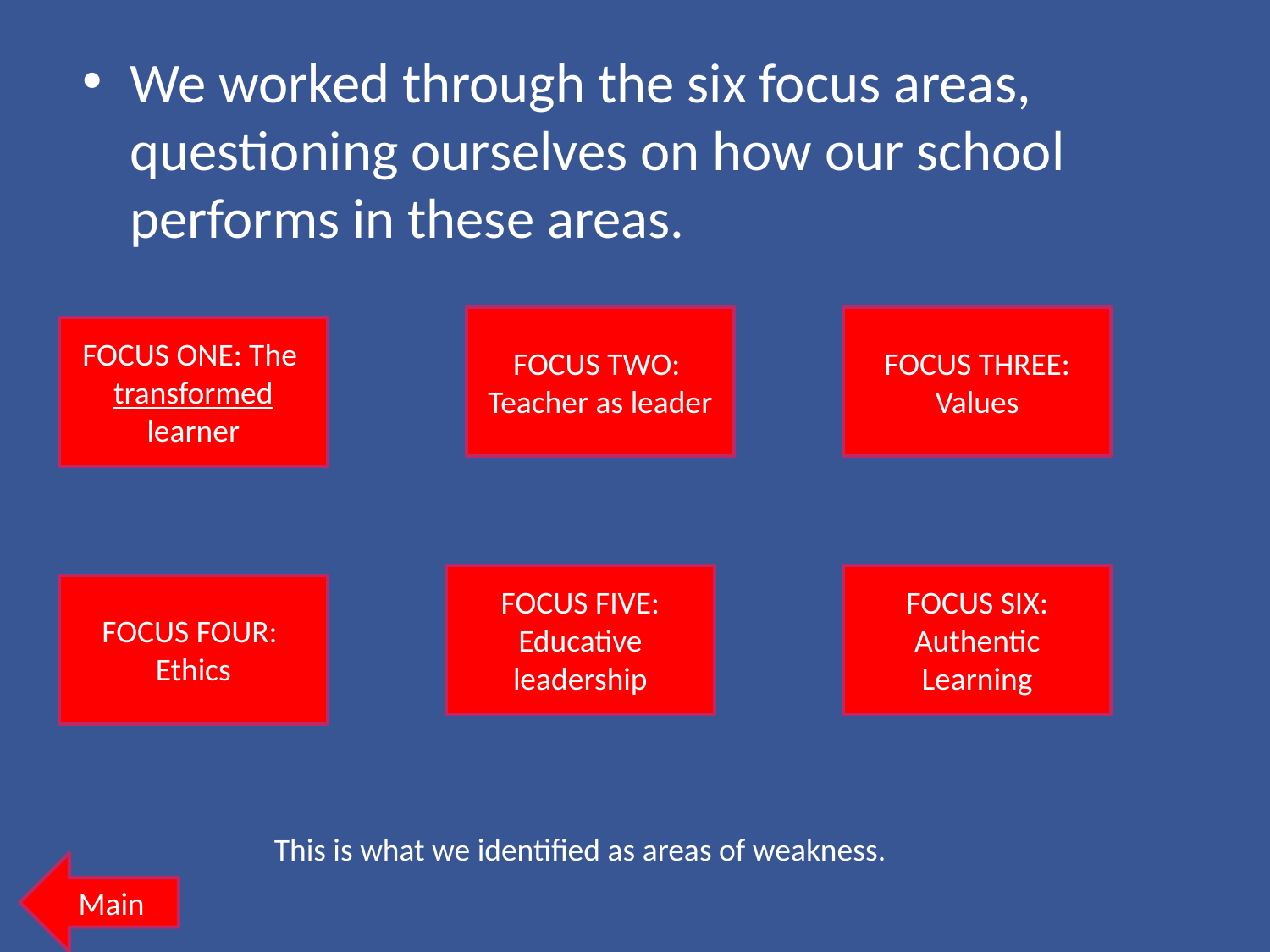

We worked through the six focus areas, questioning ourselves on how our school performs in these areas.
FOCUS TWO:  Teacher as leader
FOCUS THREE: Values
FOCUS ONE: The transformed learner
FOCUS FIVE: Educative leadership
FOCUS SIX: Authentic Learning
FOCUS FOUR:  Ethics

This is what we identified as areas of weakness.

Main